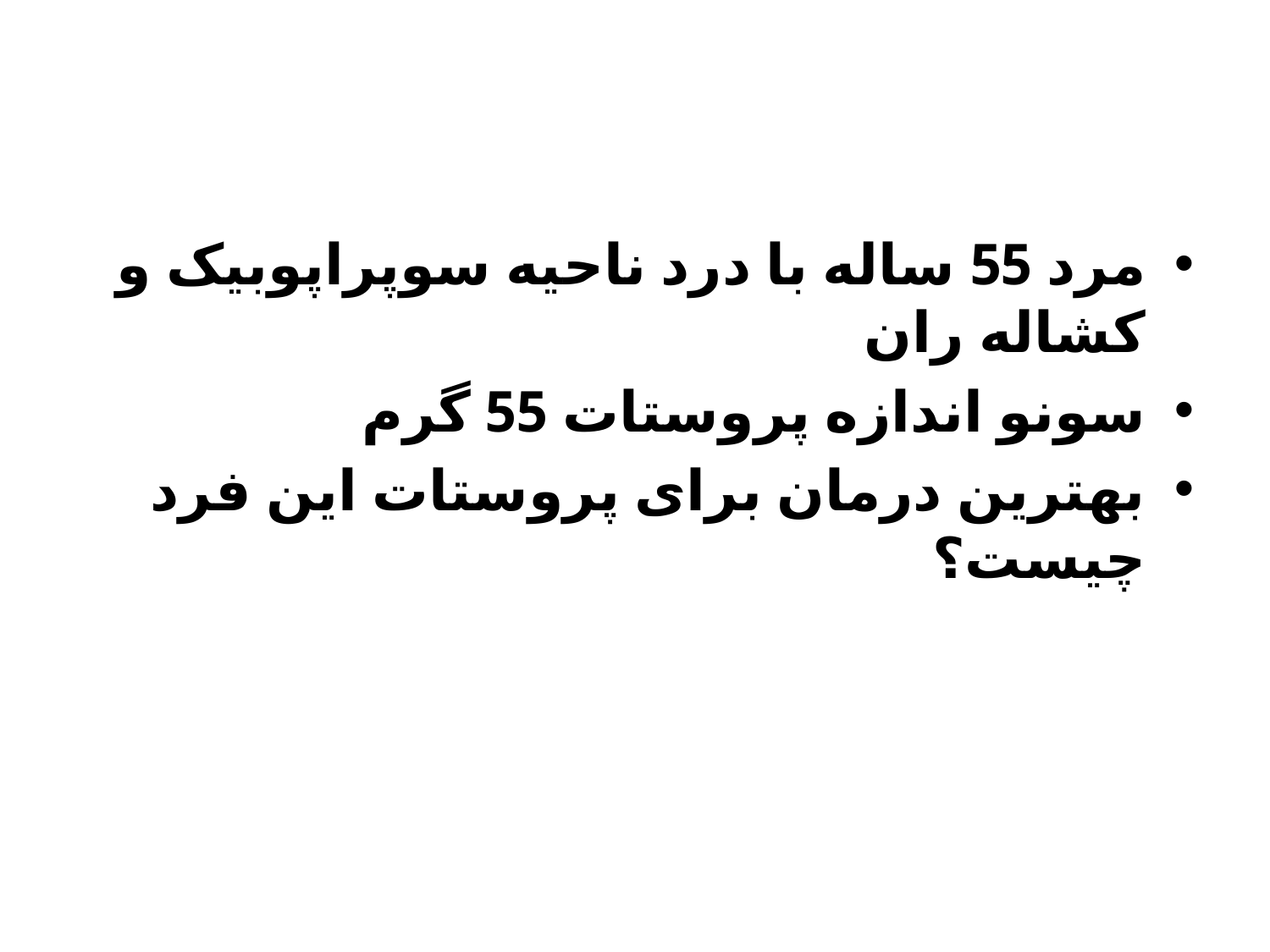

#
مرد 55 ساله با درد ناحیه سوپراپوبیک و کشاله ران
سونو اندازه پروستات 55 گرم
بهترین درمان برای پروستات این فرد چیست؟